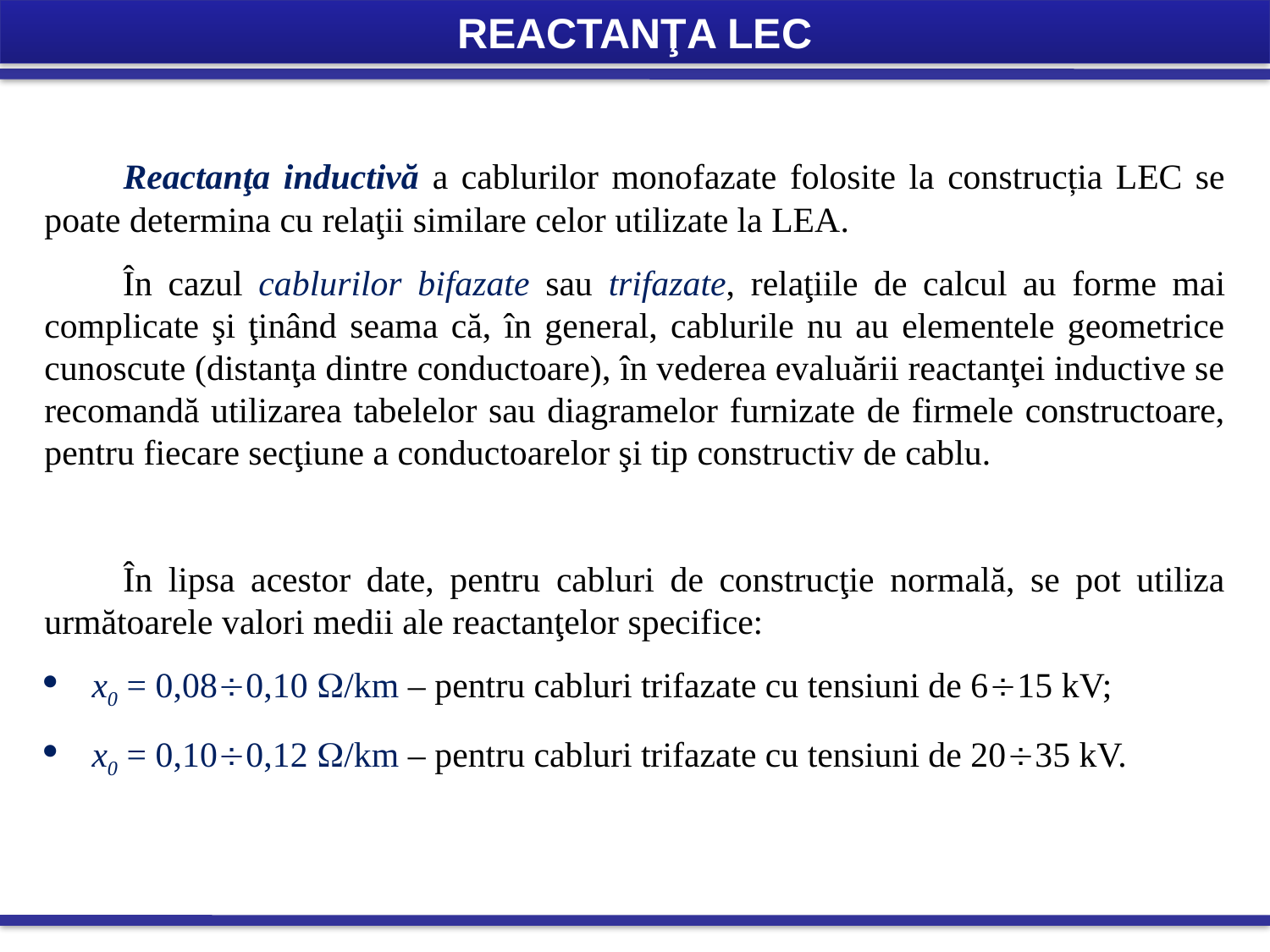

REACTANŢA LEC

      Reactanţa inductivă a cablurilor monofazate folosite la construcția LEC se poate determina cu relaţii similare celor utilizate la LEA.
     În cazul cablurilor bifazate sau trifazate, relaţiile de calcul au forme mai complicate şi ţinând seama că, în general, cablurile nu au elementele geometrice cunoscute (distanţa dintre conductoare), în vederea evaluării reactanţei inductive se recomandă utilizarea tabelelor sau diagramelor furnizate de firmele constructoare, pentru fiecare secţiune a conductoarelor şi tip constructiv de cablu.

     În lipsa acestor date, pentru cabluri de construcţie normală, se pot utiliza următoarele valori medii ale reactanţelor specifice:
x0 = 0,08÷0,10 Ω/km – pentru cabluri trifazate cu tensiuni de 6÷15 kV;
x0 = 0,10÷0,12 Ω/km – pentru cabluri trifazate cu tensiuni de 20÷35 kV.